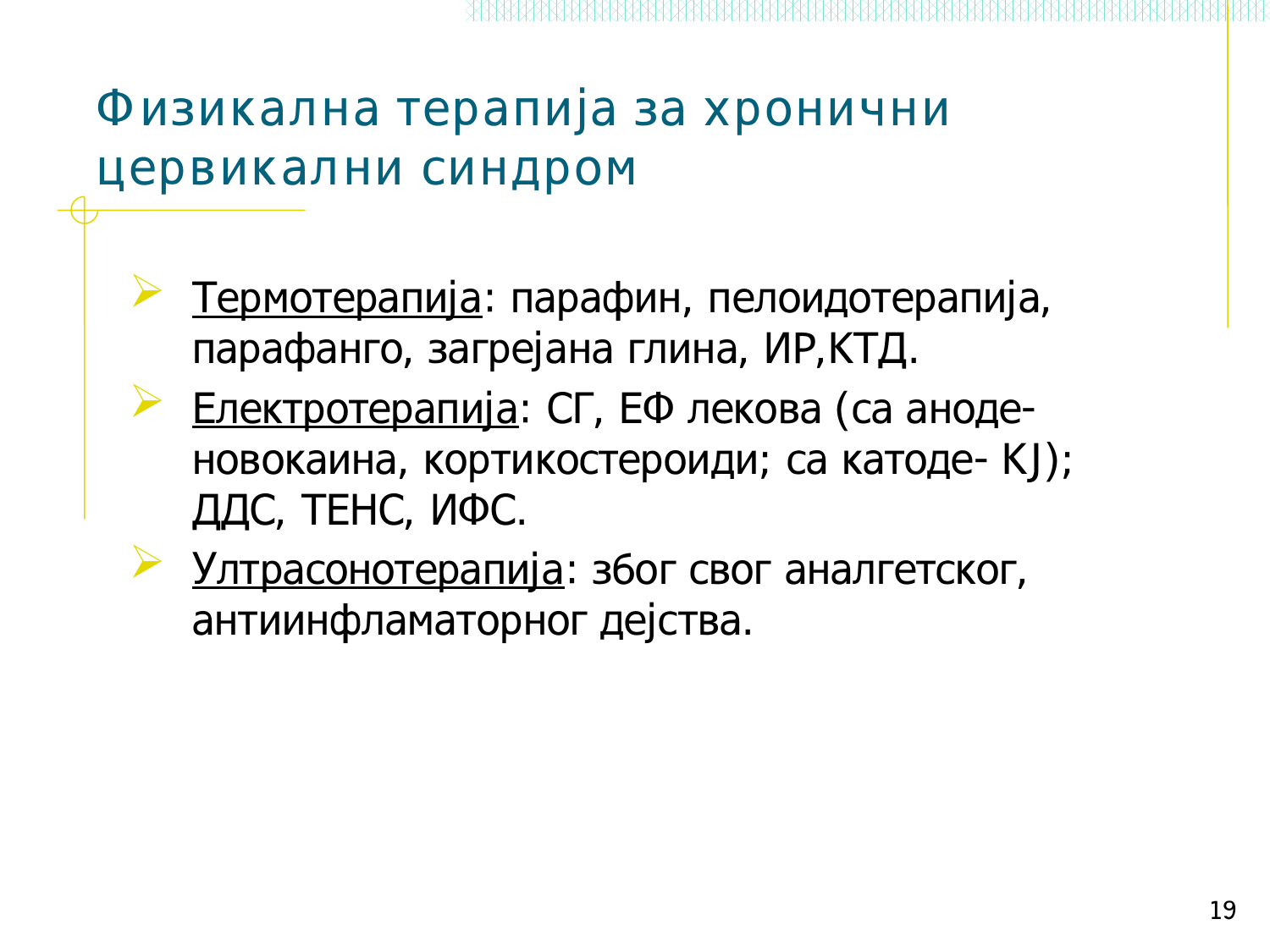

# Физикална терапија за хронични цервикални синдром
Термотерапија: парафин, пелоидотерапија, парафанго, загрејана глина, ИР,КТД.
Електротерапија: СГ, ЕФ лекова (са аноде-  новокаина, кортикостероиди; са катоде- КЈ); ДДС, ТЕНС, ИФС.
Ултрасонотерапија: због свог аналгетског, антиинфламаторног дејства.
19